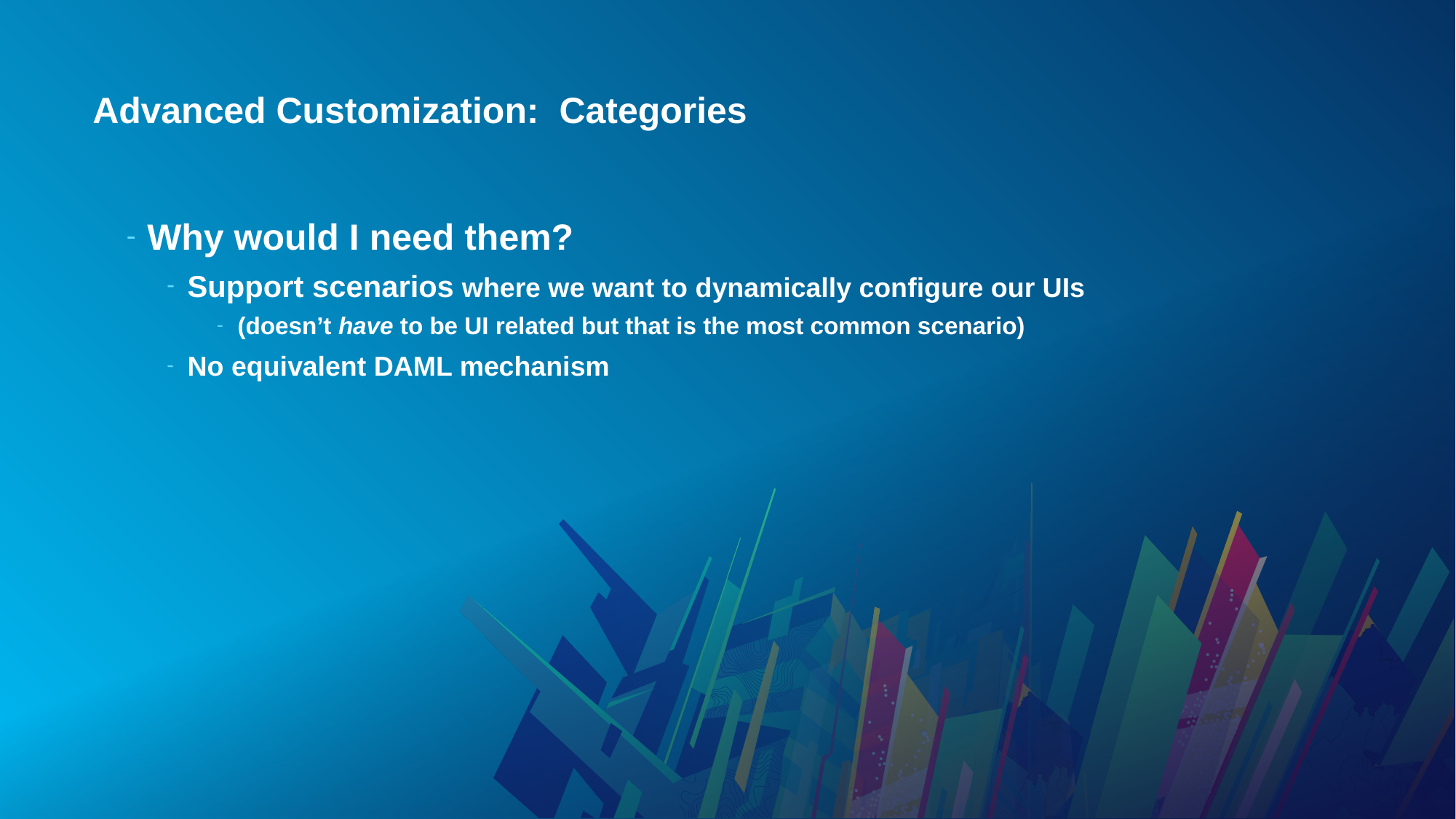

# Advanced Customization:  Categories

Why would I need them?
Support scenarios where we want to dynamically configure our UIs
(doesn’t have to be UI related but that is the most common scenario)
No equivalent DAML mechanism